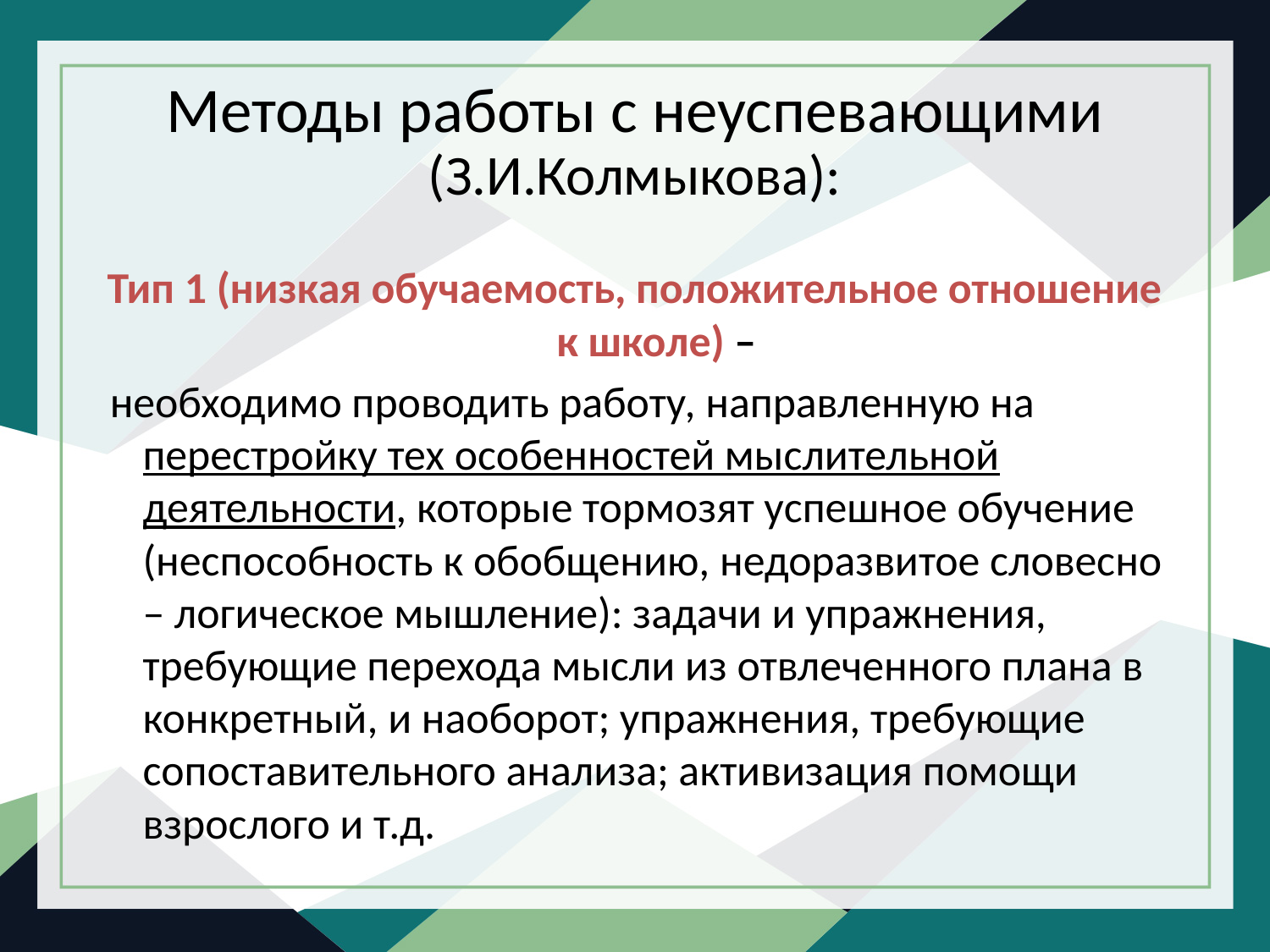

# Методы работы с неуспевающими (З.И.Колмыкова):
Тип 1 (низкая обучаемость, положительное отношение к школе) –
 необходимо проводить работу, направленную на перестройку тех особенностей мыслительной деятельности, которые тормозят успешное обучение (неспособность к обобщению, недоразвитое словесно – логическое мышление): задачи и упражнения, требующие перехода мысли из отвлеченного плана в конкретный, и наоборот; упражнения, требующие сопоставительного анализа; активизация помощи взрослого и т.д.